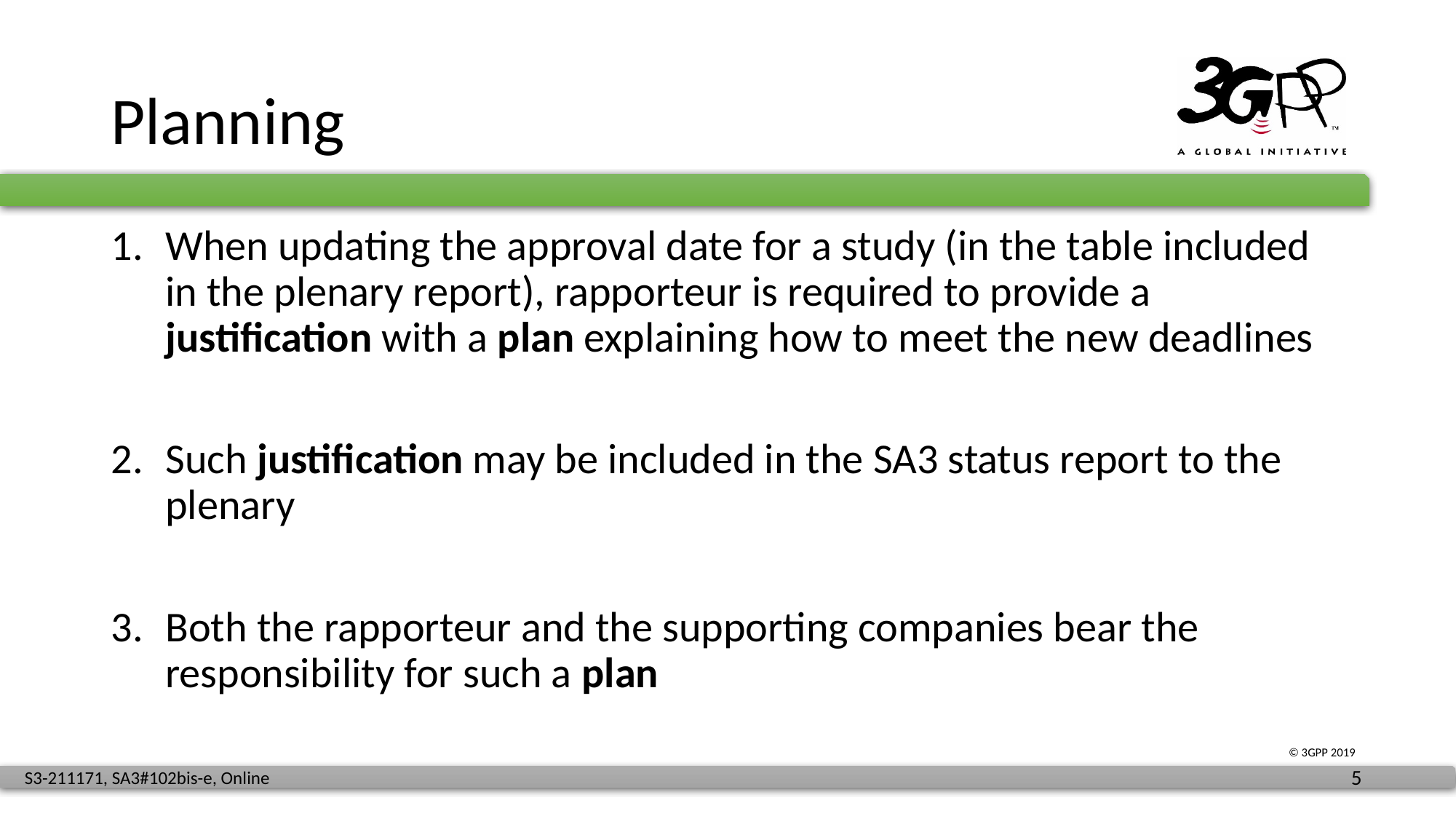

# Planning
When updating the approval date for a study (in the table included in the plenary report), rapporteur is required to provide a justification with a plan explaining how to meet the new deadlines

Such justification may be included in the SA3 status report to the plenary

Both the rapporteur and the supporting companies bear the responsibility for such a plan